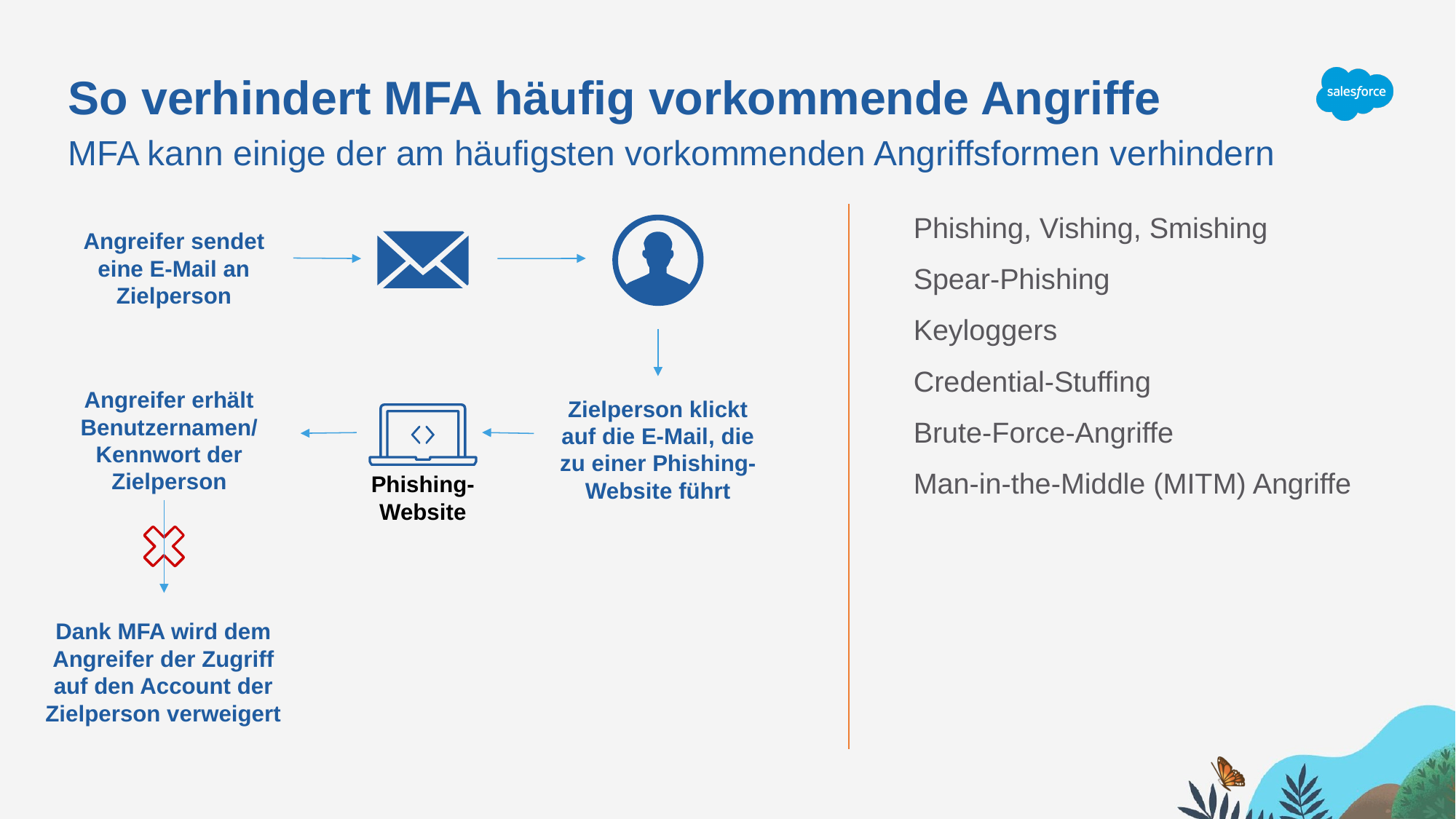

So verhindert MFA häufig vorkommende Angriffe
MFA kann einige der am häufigsten vorkommenden Angriffsformen verhindern
Phishing, Vishing, Smishing
Spear-Phishing
Keyloggers
Credential-Stuffing
Brute-Force-Angriffe
Man-in-the-Middle (MITM) Angriffe

Angreifer sendet eine E-Mail an Zielperson

Angreifer erhält Benutzernamen/
Kennwort der Zielperson

Zielperson klickt auf die E-Mail, die zu einer Phishing-Website führt

Phishing-Website

Dank MFA wird dem Angreifer der Zugriff auf den Account der Zielperson verweigert